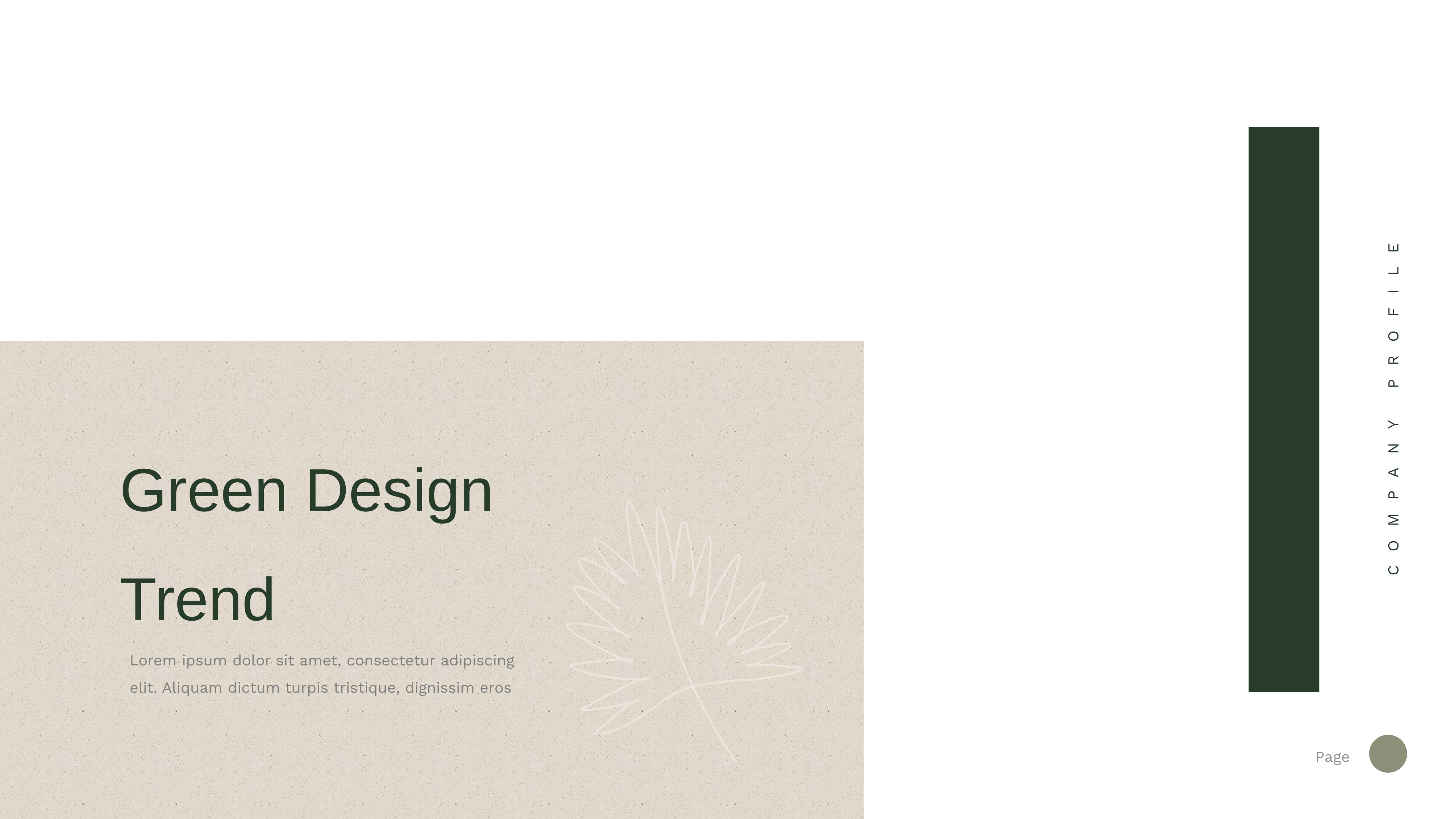

COMPANY PROFILE
Green Design Trend

Lorem ipsum dolor sit amet, consectetur adipiscing elit. Aliquam dictum turpis tristique, dignissim eros

Page
15